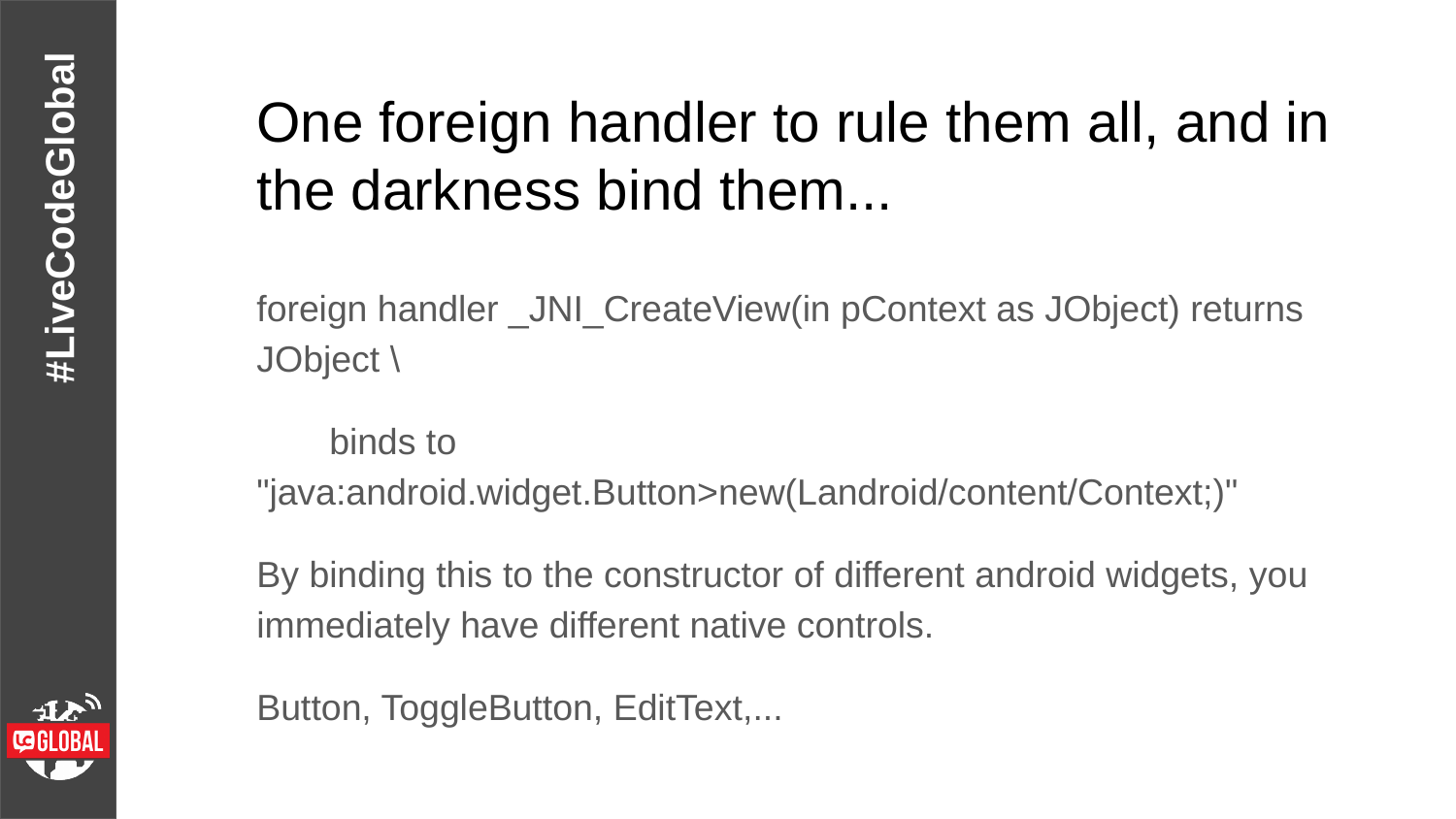

# One foreign handler to rule them all, and in the darkness bind them...
foreign handler _JNI_CreateView(in pContext as JObject) returns JObject \
binds to "java:android.widget.Button>new(Landroid/content/Context;)"
By binding this to the constructor of different android widgets, you immediately have different native controls.
Button, ToggleButton, EditText,...